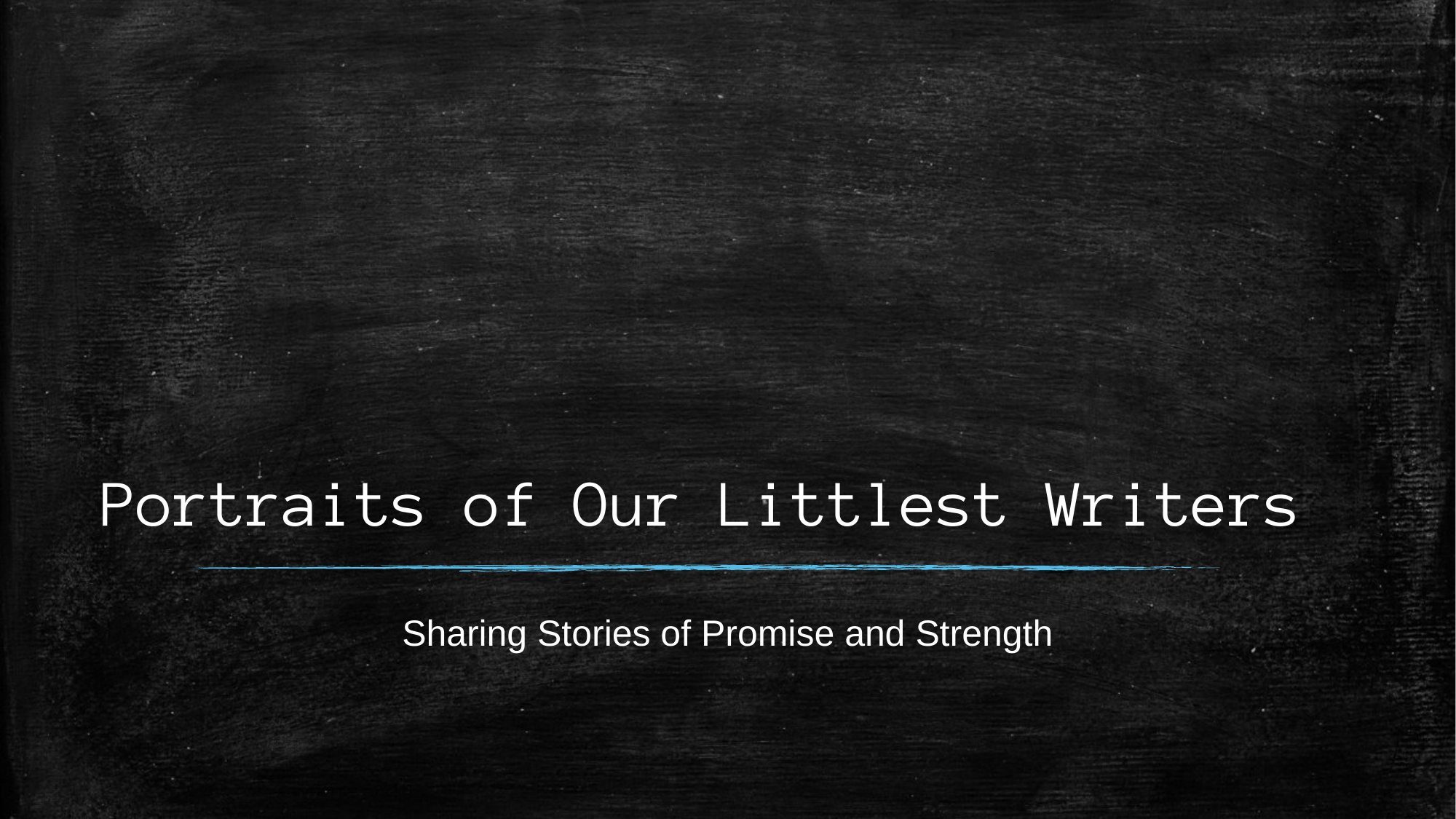

# Portraits of Our Littlest Writers
Sharing Stories of Promise and Strength